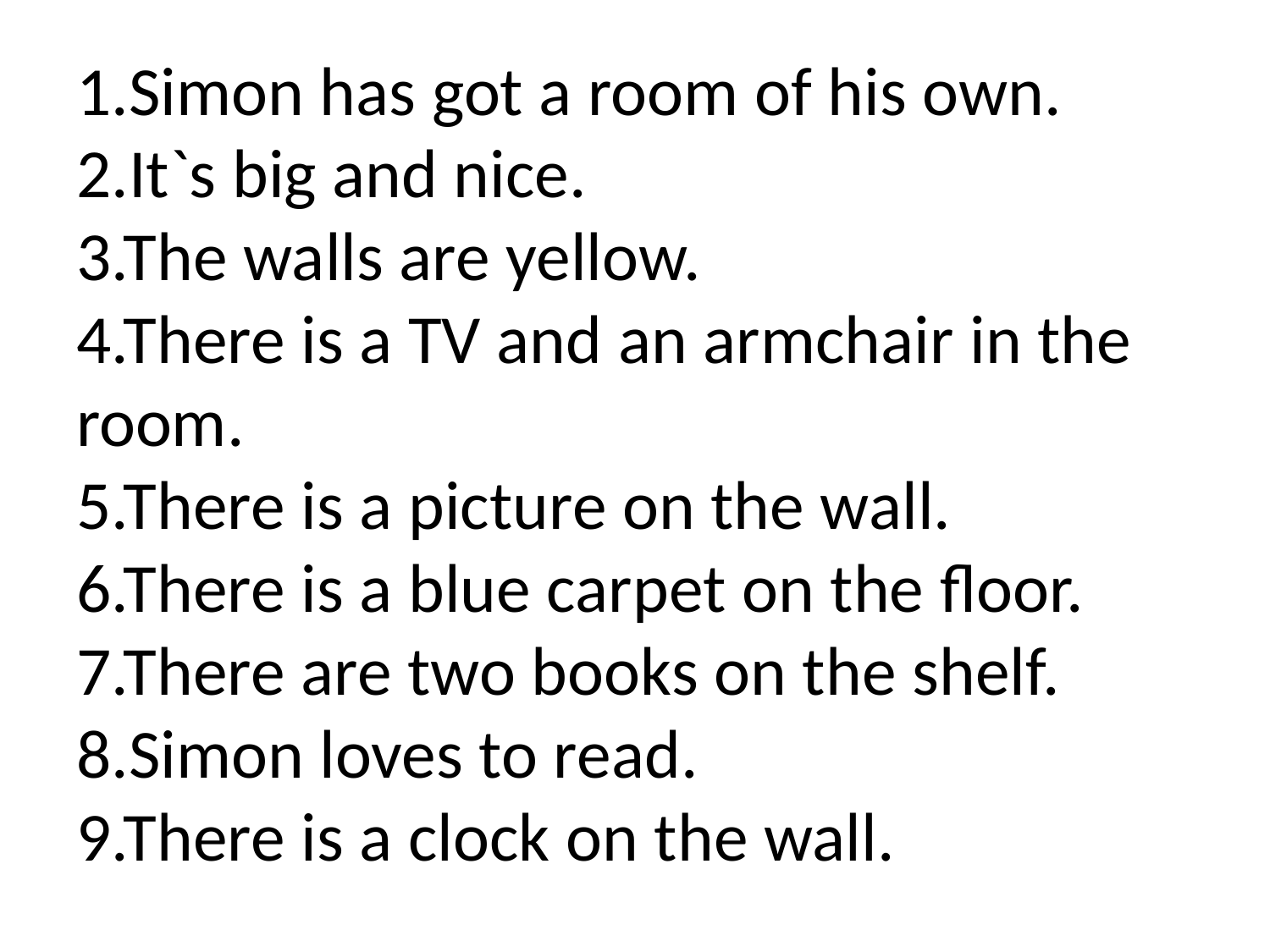

# 1.Simon has got a room of his own. 2.It`s big and nice. 3.The walls are yellow. 4.There is a TV and an armchair in the room. 5.There is a picture on the wall. 6.There is a blue carpet on the floor. 7.There are two books on the shelf. 8.Simon loves to read. 9.There is a clock on the wall.